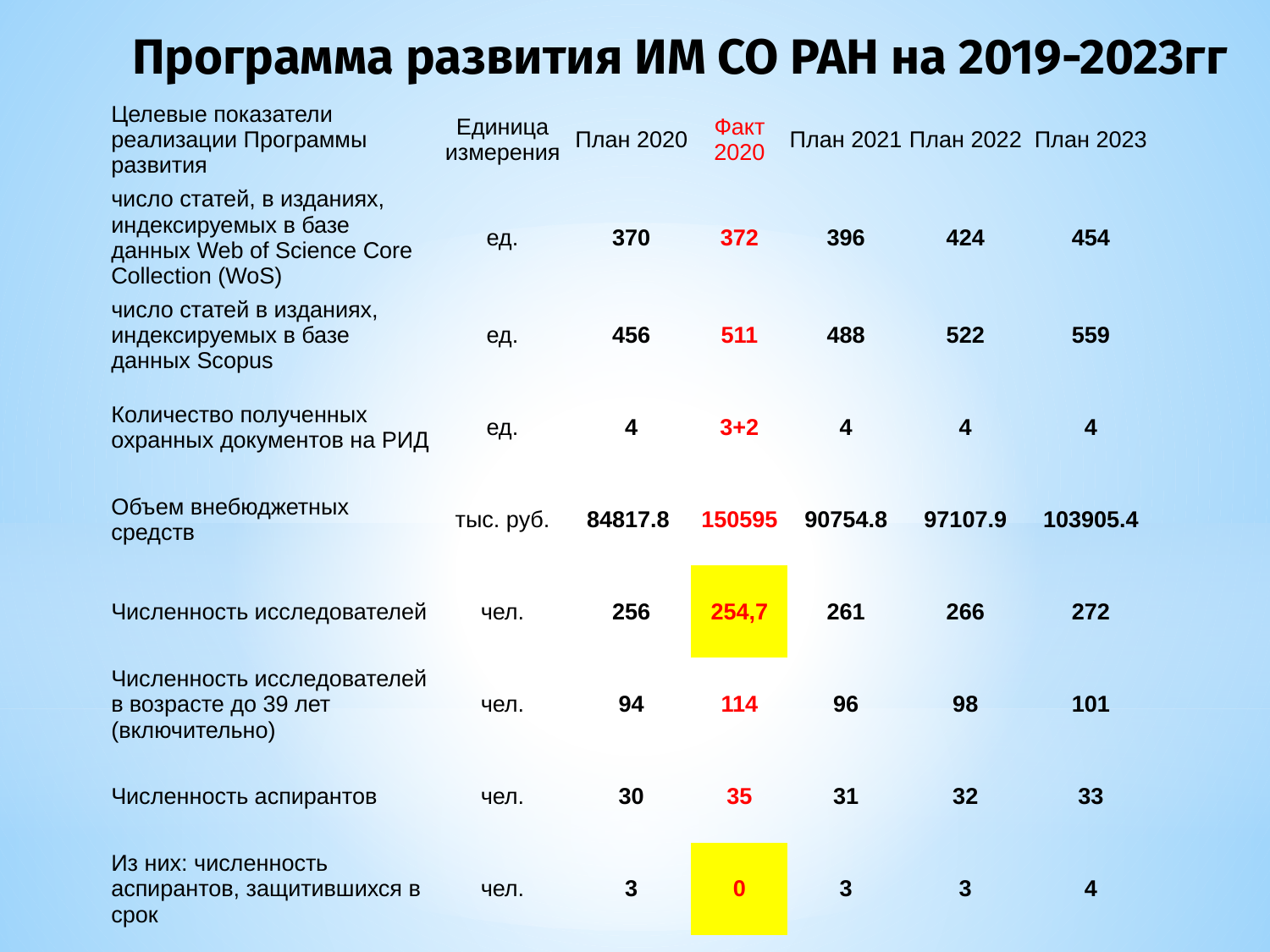

# Программа развития ИМ СО РАН на 2019-2023гг
| Целевые показатели реализации Программы развития | Единица измерения | План 2020 | Факт 2020 | План 2021 | План 2022 | План 2023 |
| --- | --- | --- | --- | --- | --- | --- |
| число статей, в изданиях, индексируемых в базе данных Web of Science Core Collection (WoS) | ед. | 370 | 372 | 396 | 424 | 454 |
| число статей в изданиях, индексируемых в базе данных Scopus | ед. | 456 | 511 | 488 | 522 | 559 |
| Количество полученных охранных документов на РИД | ед. | 4 | 3+2 | 4 | 4 | 4 |
| Объем внебюджетных средств | тыс. руб. | 84817.8 | 150595 | 90754.8 | 97107.9 | 103905.4 |
| Численность исследователей | чел. | 256 | 254,7 | 261 | 266 | 272 |
| Численность исследователей в возрасте до 39 лет (включительно) | чел. | 94 | 114 | 96 | 98 | 101 |
| Численность аспирантов | чел. | 30 | 35 | 31 | 32 | 33 |
| Из них: численность аспирантов, защитившихся в срок | чел. | 3 | 0 | 3 | 3 | 4 |